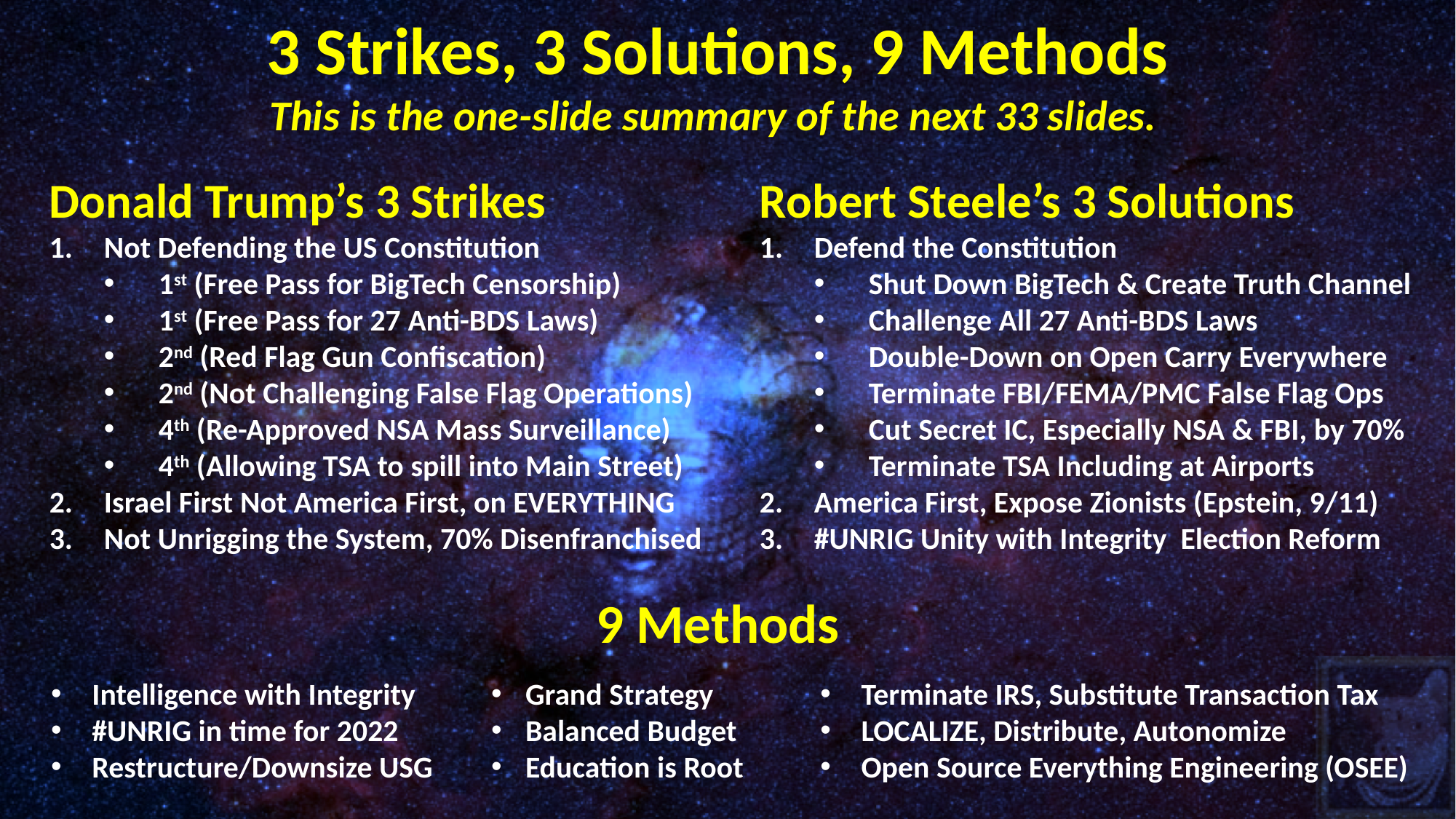

3 Strikes, 3 Solutions, 9 Methods
This is the one-slide summary of the next 33 slides.
Donald Trump’s 3 Strikes
Not Defending the US Constitution
1st (Free Pass for BigTech Censorship)
1st (Free Pass for 27 Anti-BDS Laws)
2nd (Red Flag Gun Confiscation)
2nd (Not Challenging False Flag Operations)
4th (Re-Approved NSA Mass Surveillance)
4th (Allowing TSA to spill into Main Street)
Israel First Not America First, on EVERYTHING
Not Unrigging the System, 70% Disenfranchised
Robert Steele’s 3 Solutions
Defend the Constitution
Shut Down BigTech & Create Truth Channel
Challenge All 27 Anti-BDS Laws
Double-Down on Open Carry Everywhere
Terminate FBI/FEMA/PMC False Flag Ops
Cut Secret IC, Especially NSA & FBI, by 70%
Terminate TSA Including at Airports
America First, Expose Zionists (Epstein, 9/11)
#UNRIG Unity with Integrity  Election Reform
9 Methods
Intelligence with Integrity
#UNRIG in time for 2022
Restructure/Downsize USG
Grand Strategy
Balanced Budget
Education is Root
Terminate IRS, Substitute Transaction Tax
LOCALIZE, Distribute, Autonomize
Open Source Everything Engineering (OSEE)